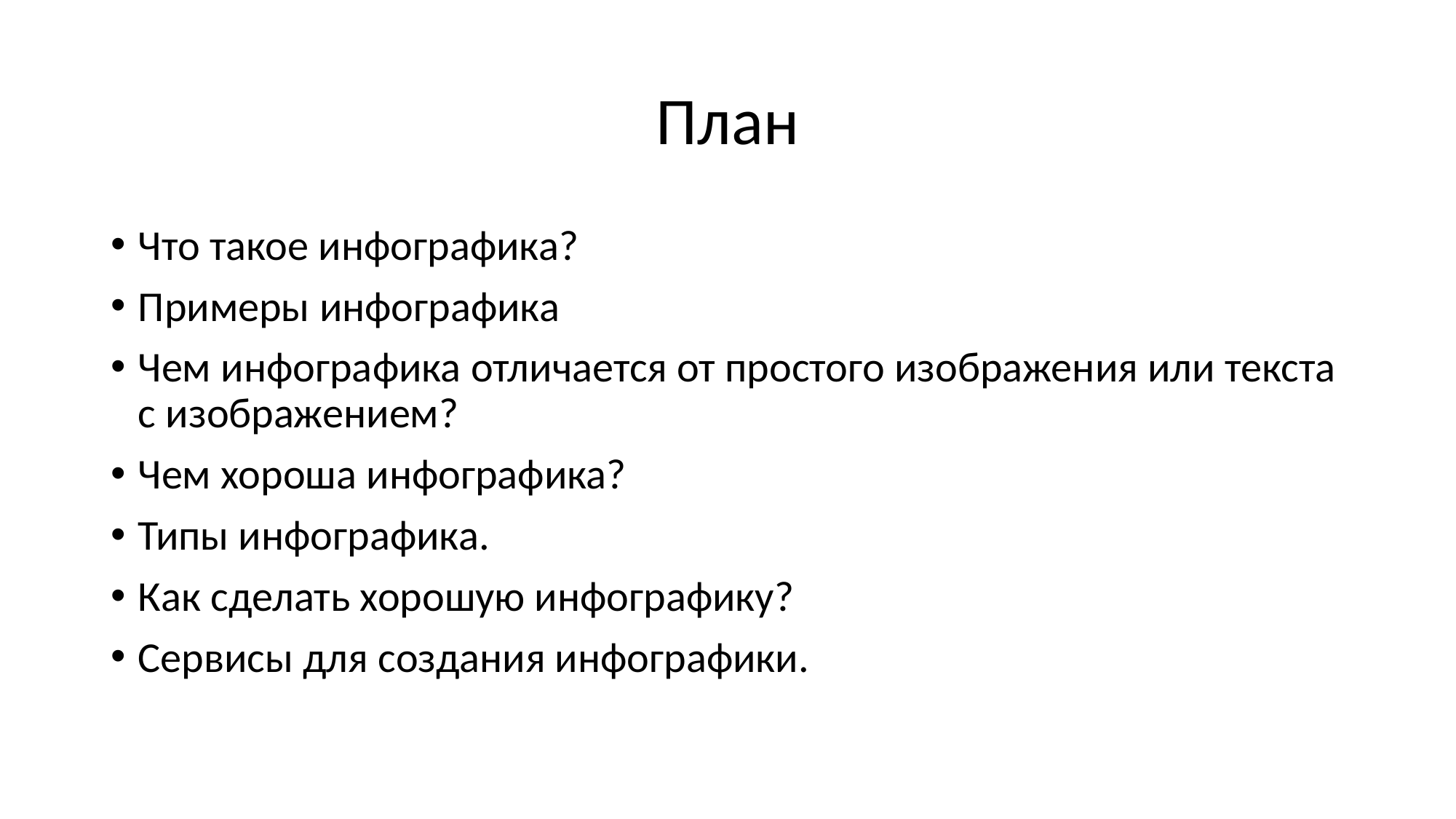

# План
Что такое инфографика?
Примеры инфографика
Чем инфографика отличается от простого изображения или текста с изображением?
Чем хороша инфографика?
Типы инфографика.
Как сделать хорошую инфографику?
Сервисы для создания инфографики.